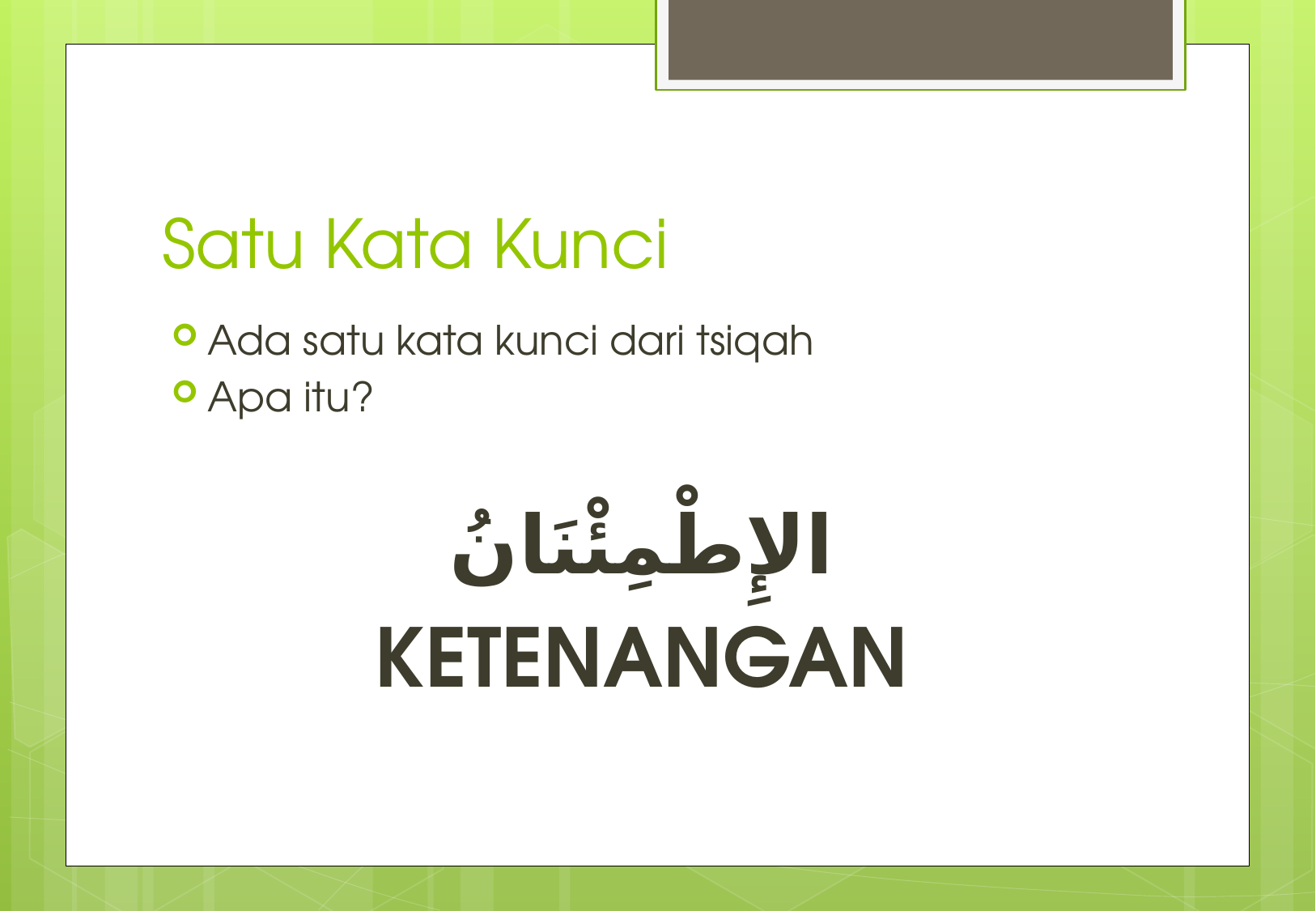

# Satu Kata Kunci
Ada satu kata kunci dari tsiqah
Apa itu?

الإِطْمِئْنَانُ
KETENANGAN